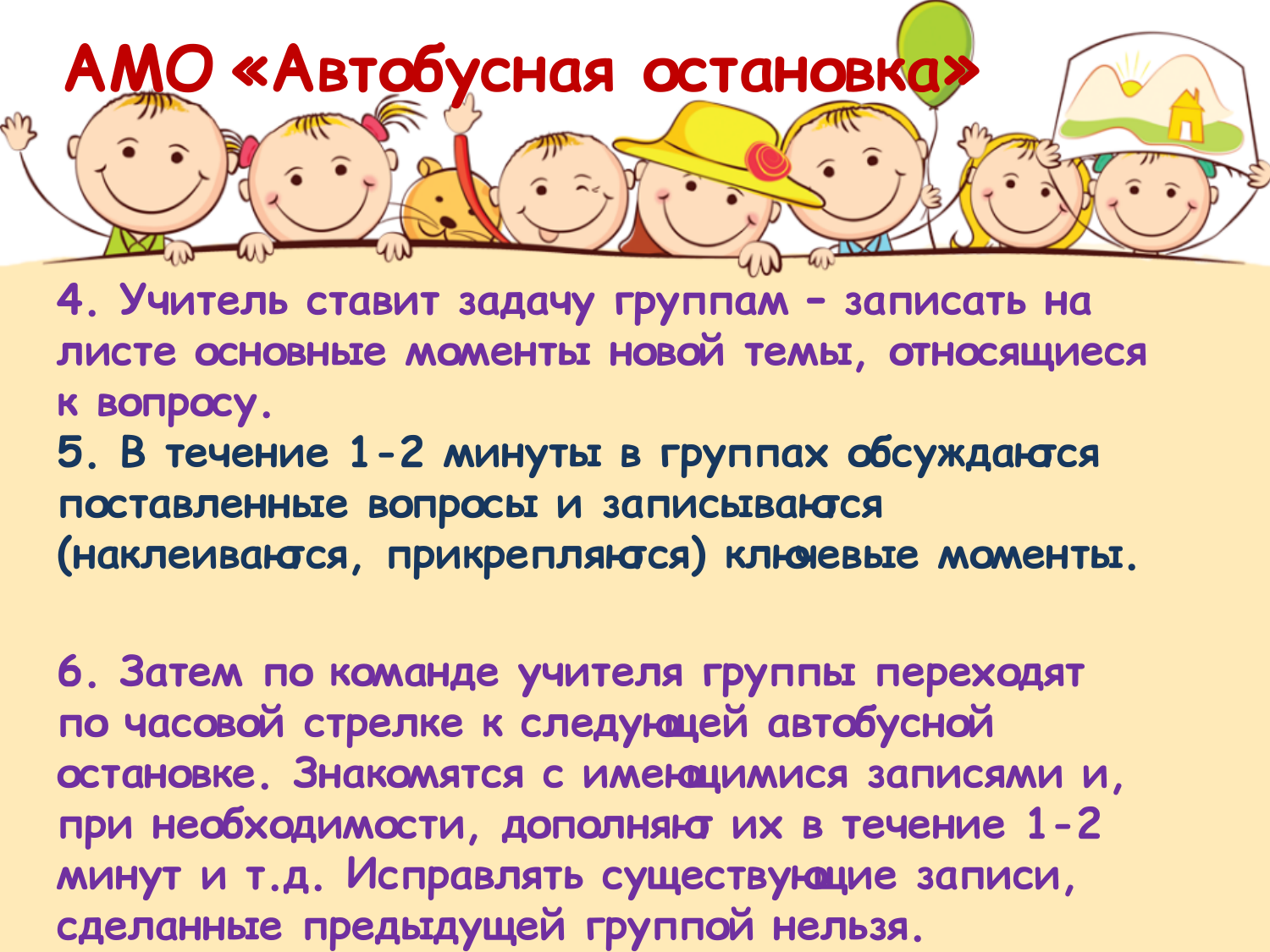

# АМО «Автобусная остановка»
4. Учитель ставит задачу группам – записать на листе основные моменты новой темы, относящиеся к вопросу.
5. В течение 1-2 минуты в группах обсуждаются поставленные вопросы и записываются (наклеиваются, прикрепляются) ключевые моменты.
6. Затем по команде учителя группы переходят по часовой стрелке к следующей автобусной остановке. Знакомятся с имеющимися записями и, при необходимости, дополняют их в течение 1-2 минут и т.д. Исправлять существующие записи, сделанные предыдущей группой нельзя.